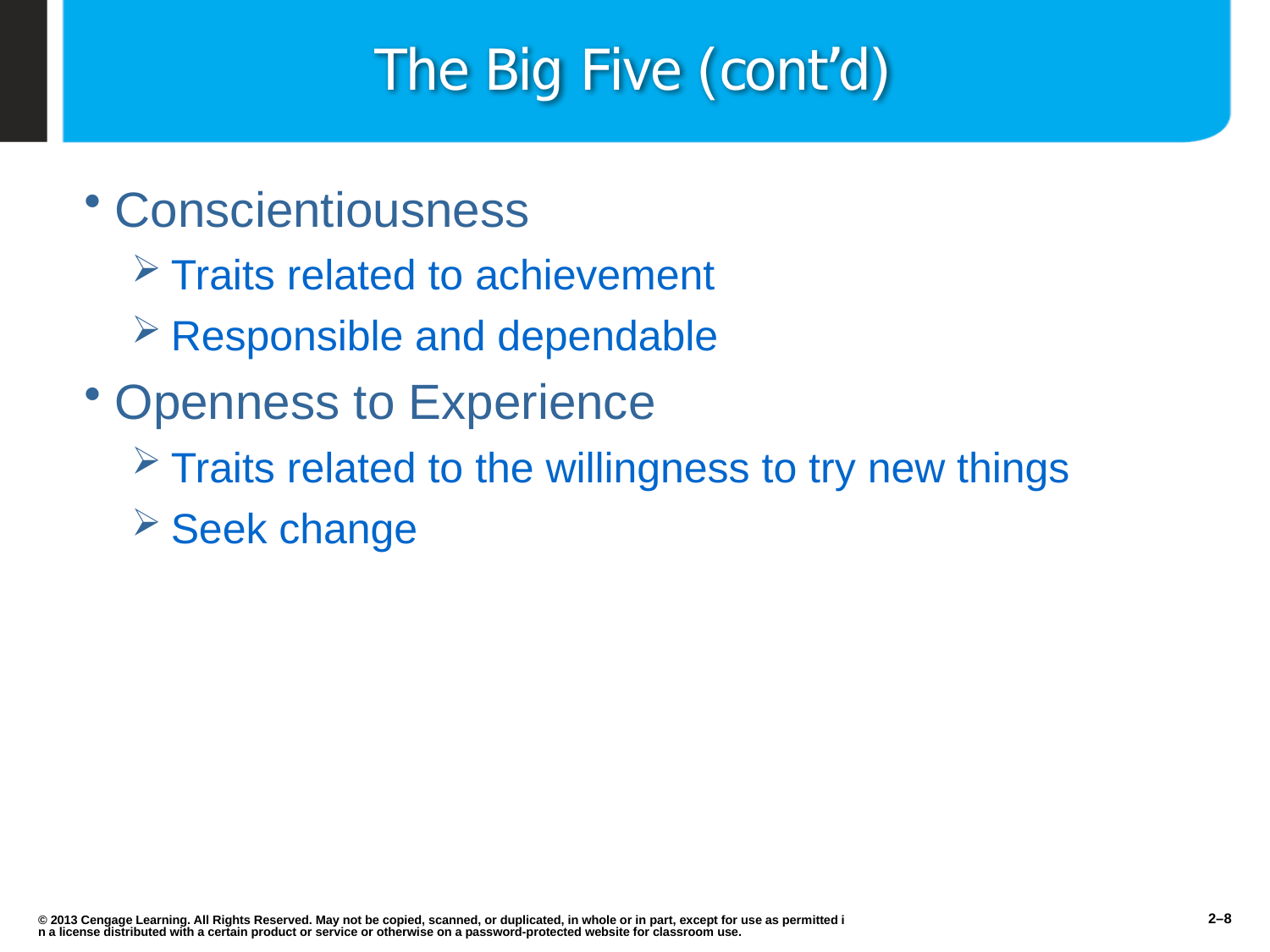

# The Big Five (cont’d)
Conscientiousness
Traits related to achievement
Responsible and dependable
Openness to Experience
Traits related to the willingness to try new things
Seek change
© 2013 Cengage Learning. All Rights Reserved. May not be copied, scanned, or duplicated, in whole or in part, except for use as permitted in a license distributed with a certain product or service or otherwise on a password-protected website for classroom use.
2–8